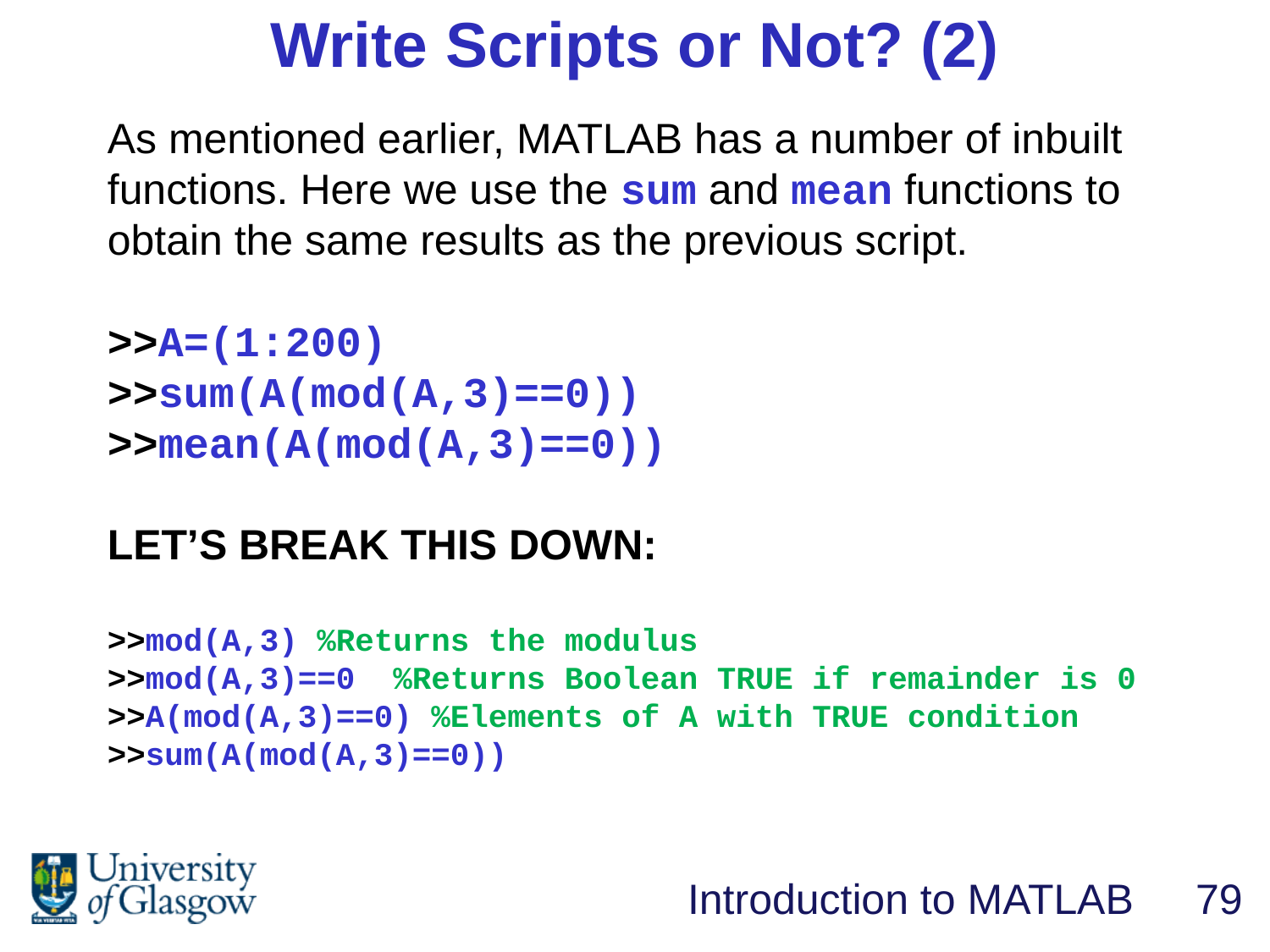

Write Scripts or Not? (2)
As mentioned earlier, MATLAB has a number of inbuilt functions. Here we use the sum and mean functions to obtain the same results as the previous script.

>>A=(1:200)
>>sum(A(mod(A,3)==0))
>>mean(A(mod(A,3)==0))

LET’S BREAK THIS DOWN:

>>mod(A,3) %Returns the modulus
>>mod(A,3)==0  %Returns Boolean TRUE if remainder is 0
>>A(mod(A,3)==0) %Elements of A with TRUE condition
>>sum(A(mod(A,3)==0))